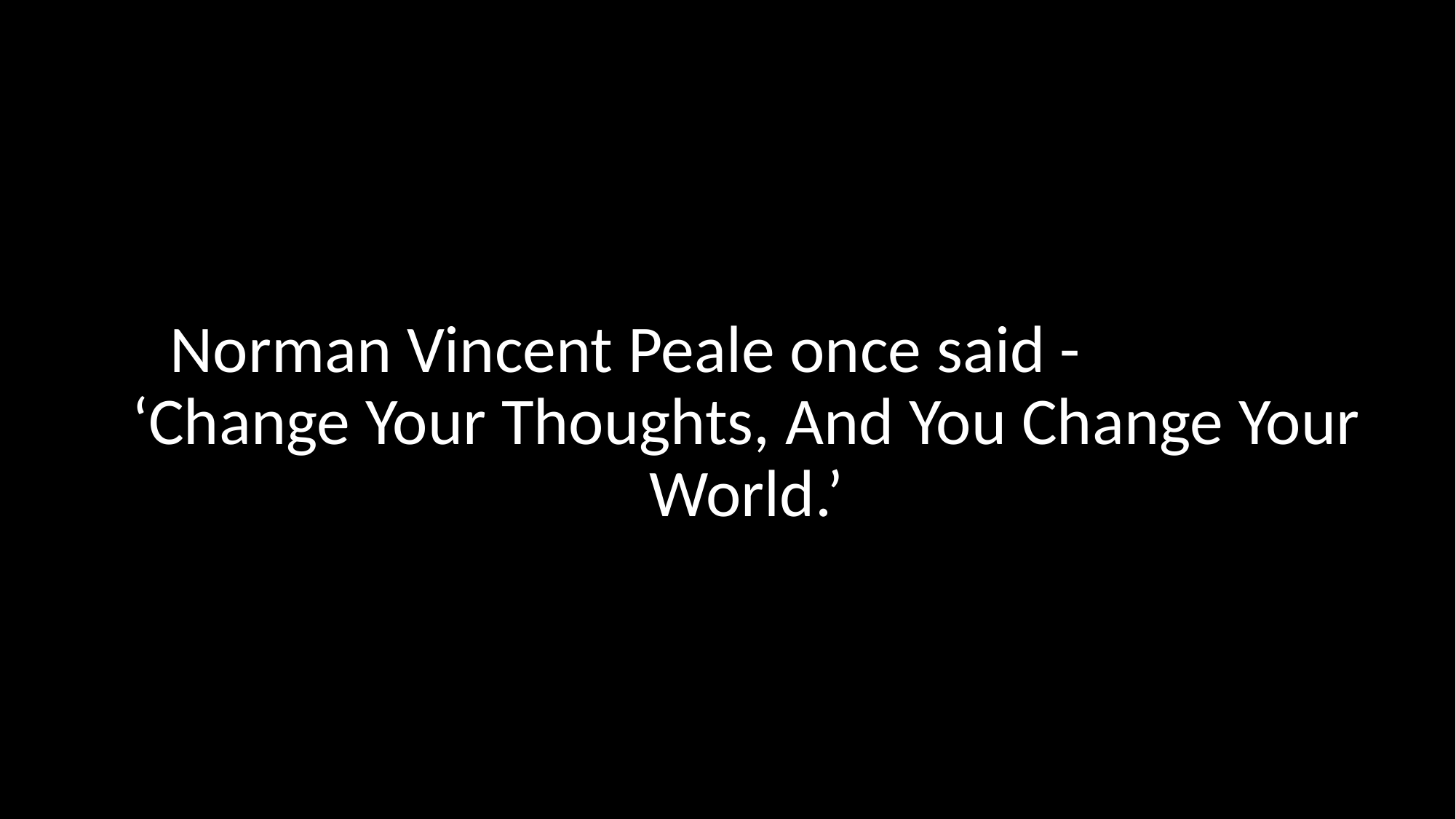

Norman Vincent Peale once said -                 ‘Change Your Thoughts, And You Change Your World.’